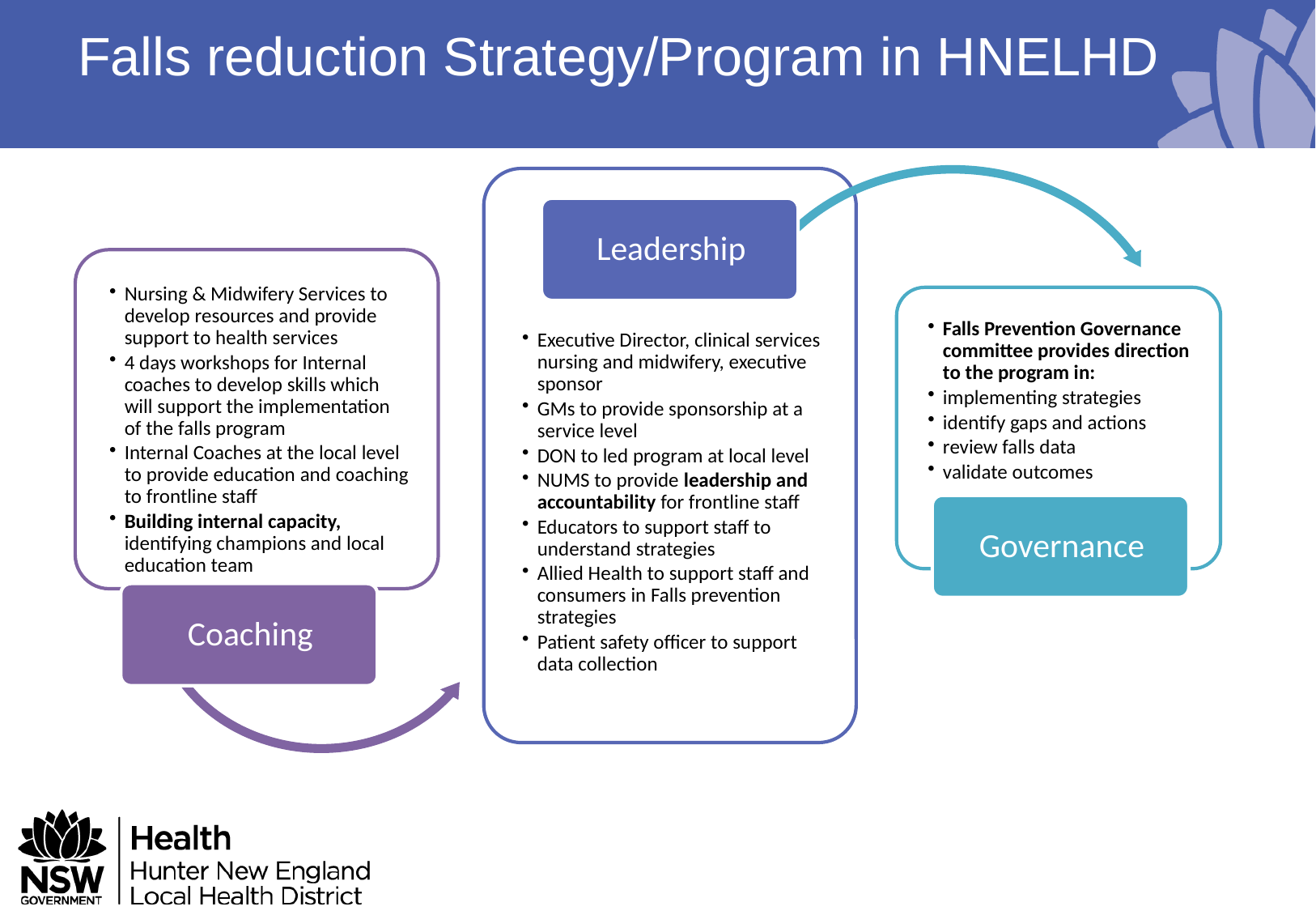

# Falls reduction Strategy/Program in HNELHD
Nursing & Midwifery Services to develop resources and provide support to health services
4 days workshops for Internal coaches to develop skills which will support the implementation of the falls program
Internal Coaches at the local level to provide education and coaching to frontline staff
Building internal capacity, identifying champions and local education team
Coaching
Executive Director, clinical services nursing and midwifery, executive sponsor
GMs to provide sponsorship at a service level
DON to led program at local level
NUMS to provide leadership and accountability for frontline staff
Educators to support staff to understand strategies
Allied Health to support staff and consumers in Falls prevention strategies
Patient safety officer to support data collection
Leadership
Falls Prevention Governance committee provides direction to the program in:
implementing strategies
identify gaps and actions
review falls data
validate outcomes
Governance